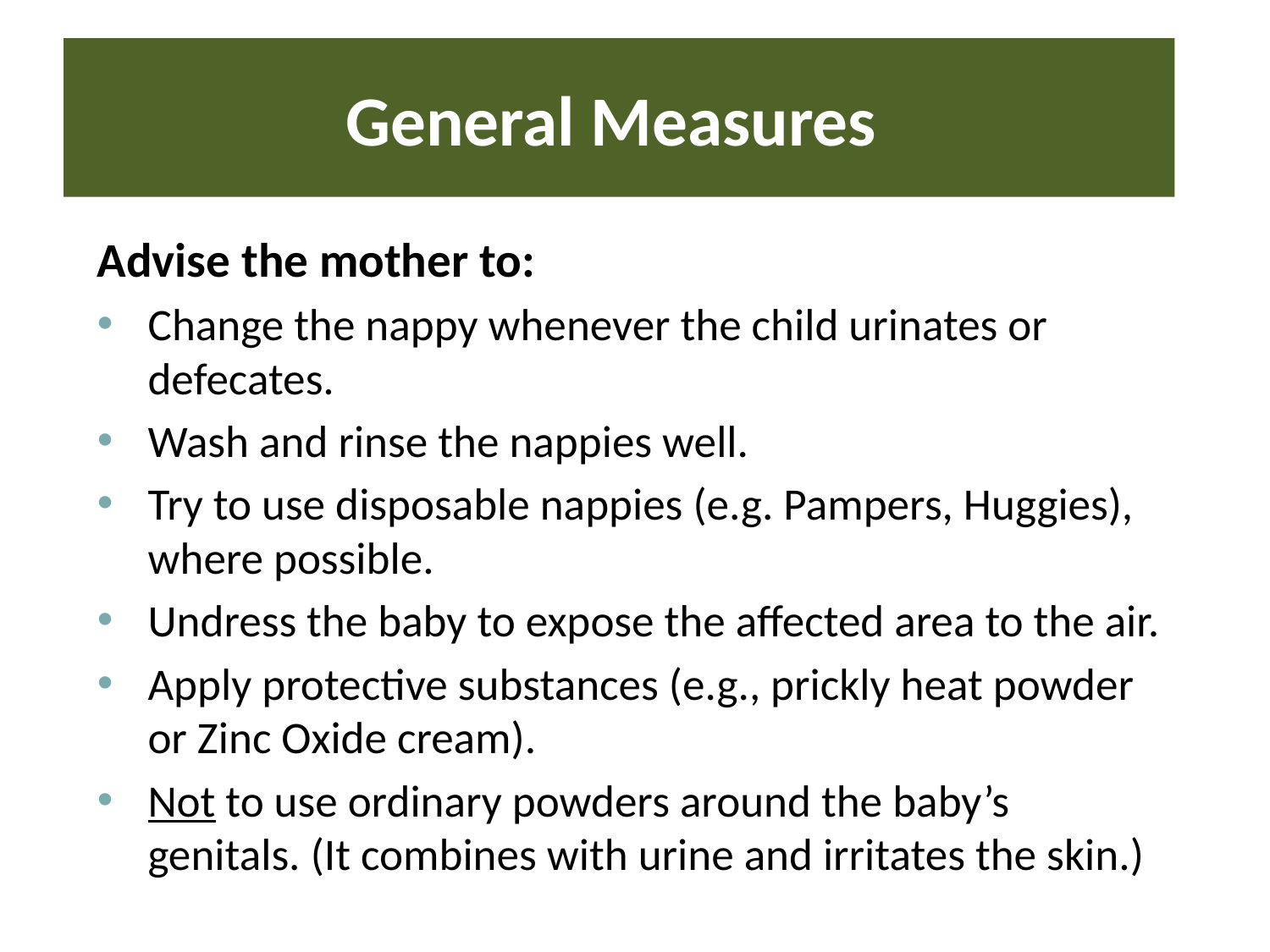

# General Measures
Advise the mother to:
Change the nappy whenever the child urinates or defecates.
Wash and rinse the nappies well.
Try to use disposable nappies (e.g. Pampers, Huggies), where possible.
Undress the baby to expose the affected area to the air.
Apply protective substances (e.g., prickly heat powder or Zinc Oxide cream).
Not to use ordinary powders around the baby’s genitals. (It combines with urine and irritates the skin.)